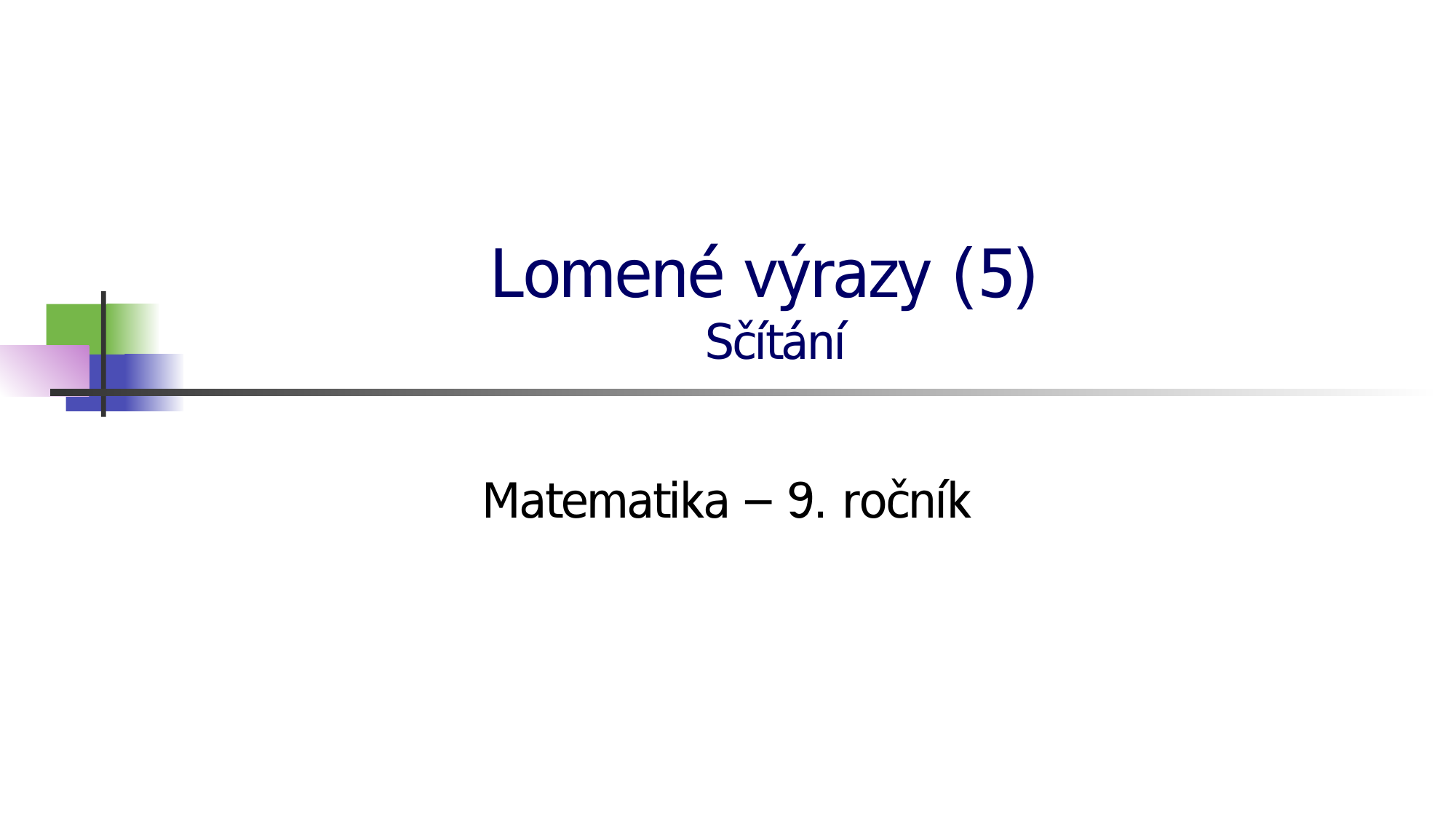

# Lomené výrazy (5) Sčítání
Matematika – 9. ročník